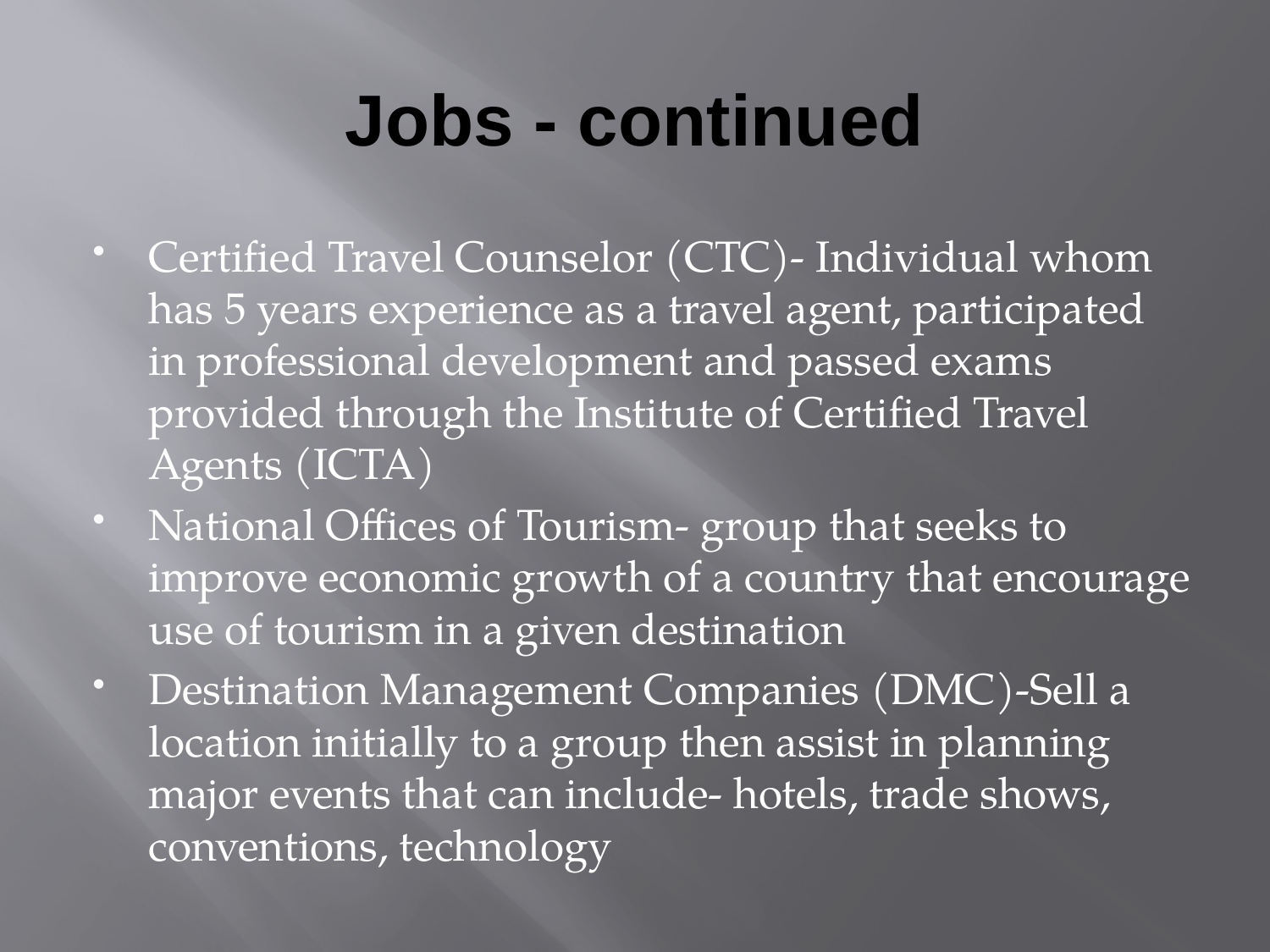

# Jobs - continued
Certified Travel Counselor (CTC)- Individual whom has 5 years experience as a travel agent, participated in professional development and passed exams provided through the Institute of Certified Travel Agents (ICTA)
National Offices of Tourism- group that seeks to improve economic growth of a country that encourage use of tourism in a given destination
Destination Management Companies (DMC)-Sell a location initially to a group then assist in planning major events that can include- hotels, trade shows, conventions, technology